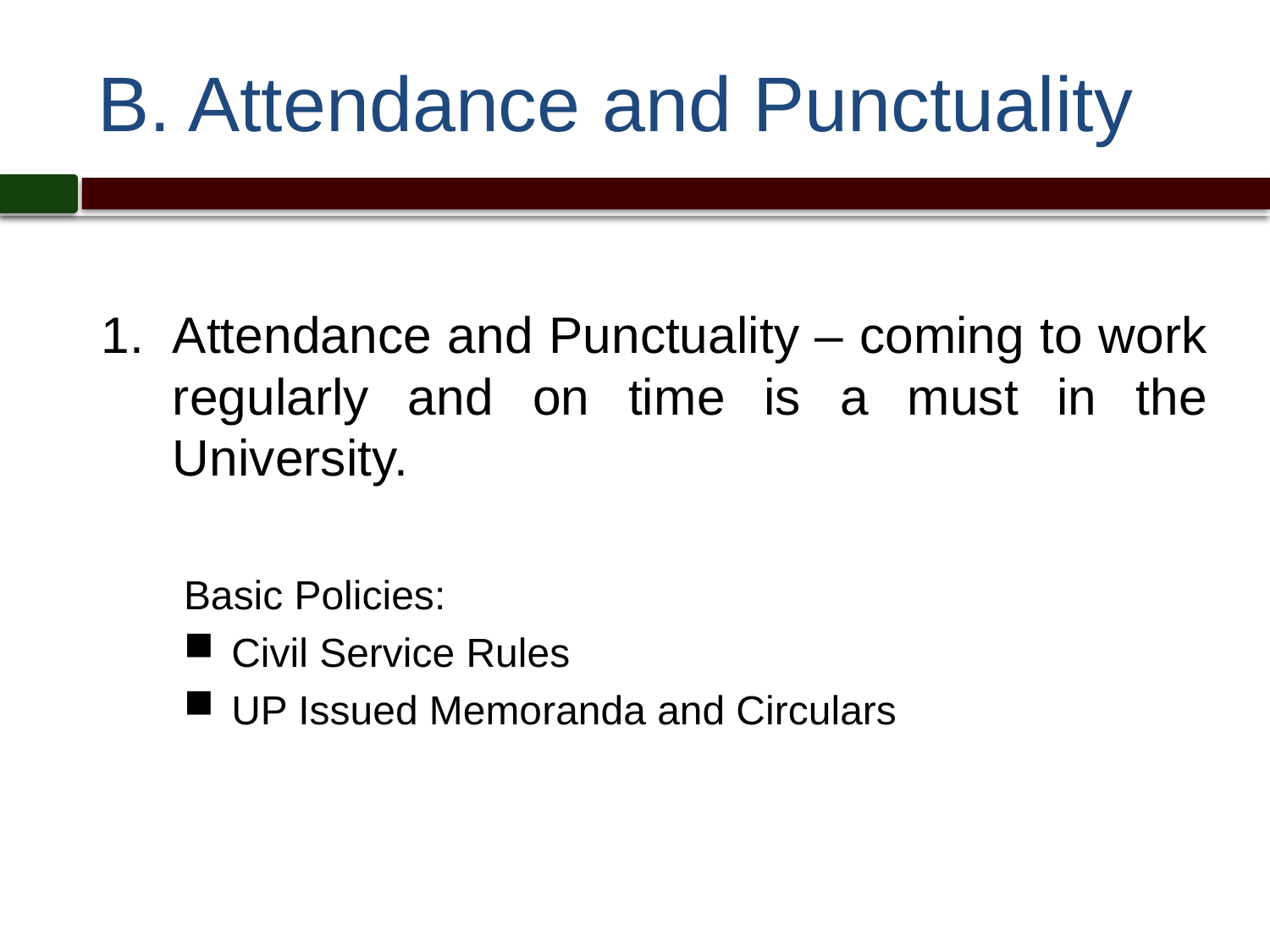

# B. Attendance and Punctuality
Attendance and Punctuality – coming to work regularly and on time is a must in the University.

Basic Policies:
Civil Service Rules
UP Issued Memoranda and Circulars